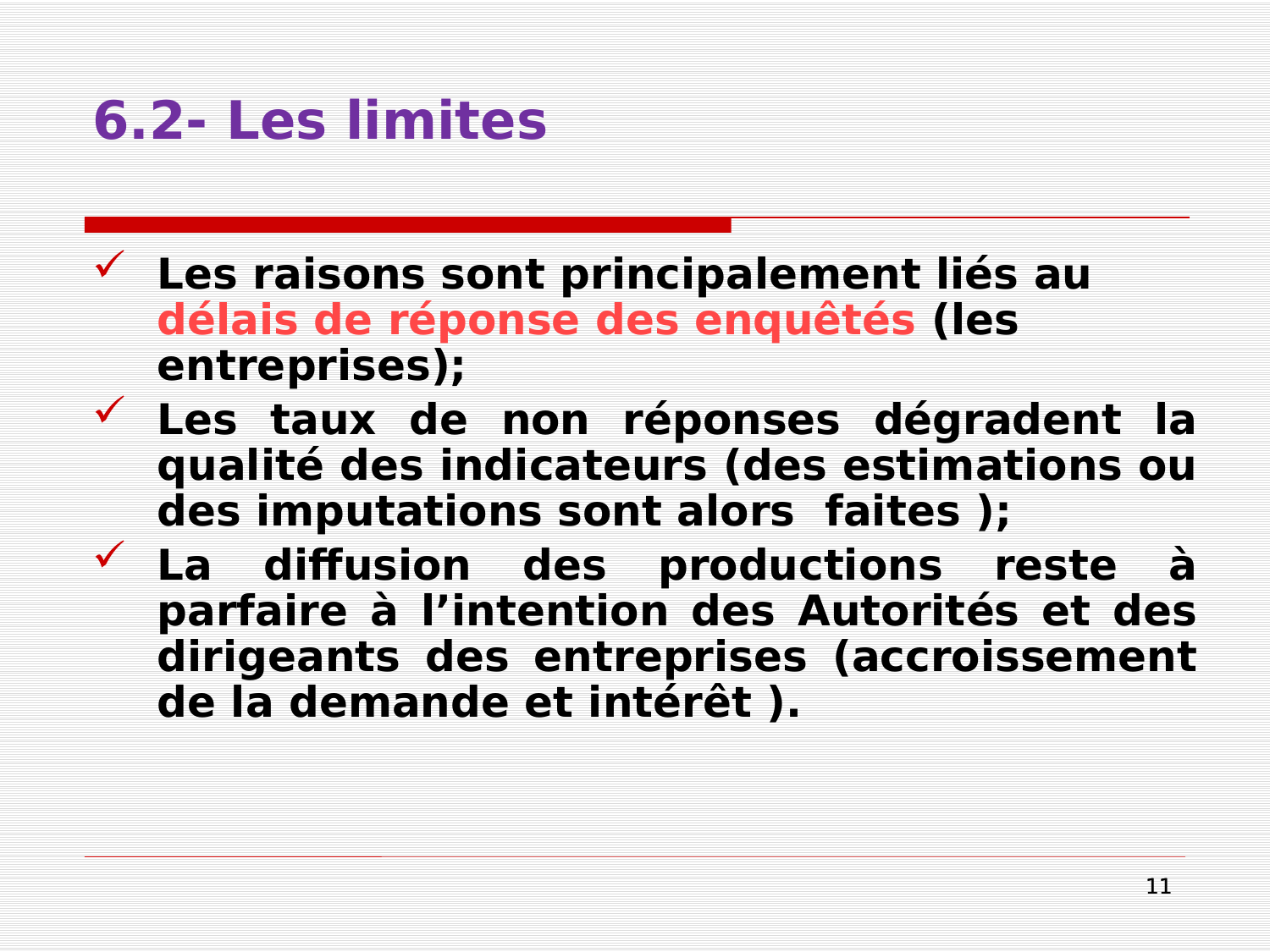

# 6.2- Les limites
Les raisons sont principalement liés au délais de réponse des enquêtés (les entreprises);
Les taux de non réponses dégradent la qualité des indicateurs (des estimations ou des imputations sont alors  faites );
La diffusion des productions reste à parfaire à l’intention des Autorités et des dirigeants des entreprises (accroissement de la demande et intérêt ).
11
11